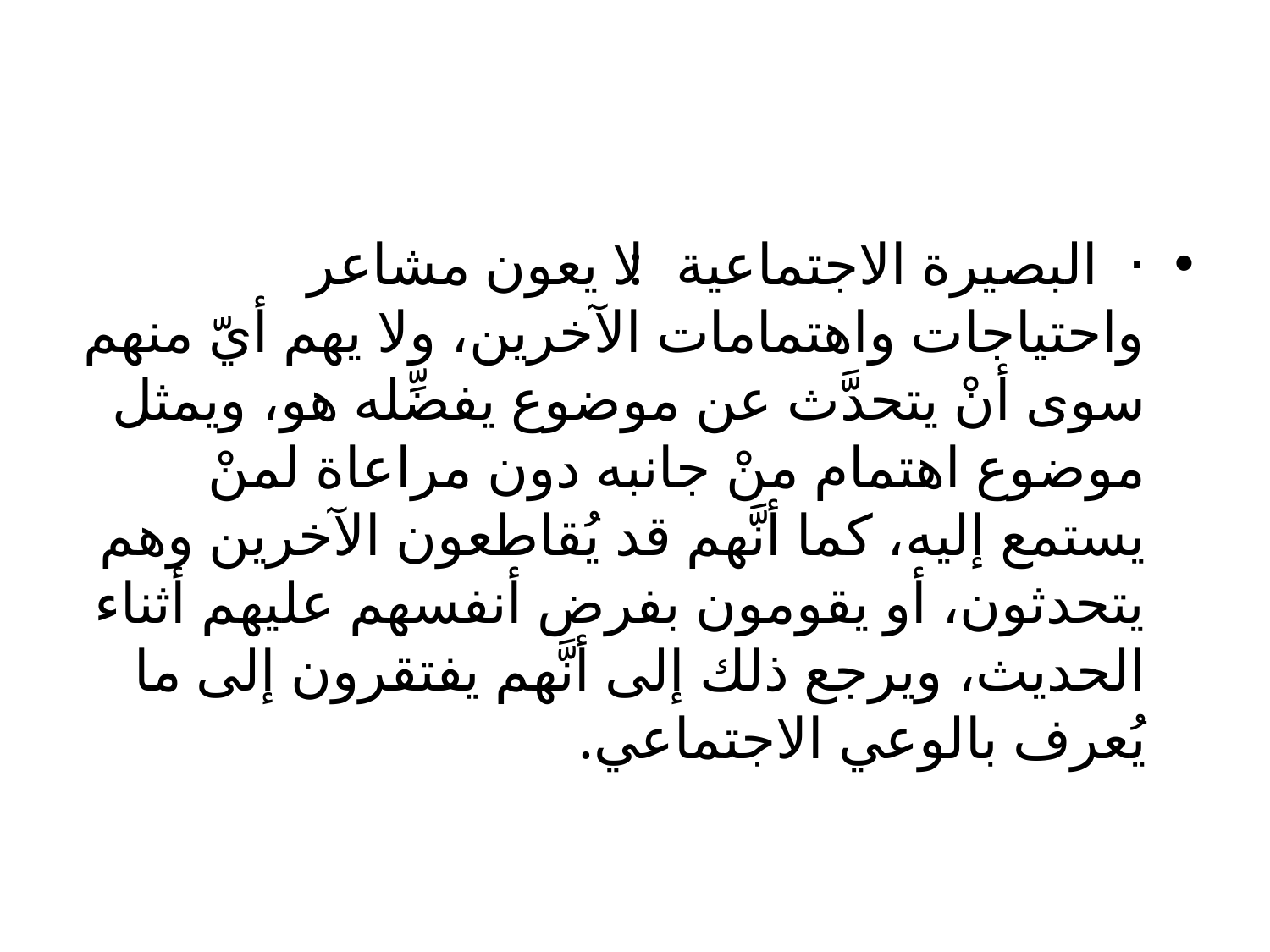

·  البصيرة الاجتماعية: لا يعون مشاعر واحتياجات واهتمامات الآخرين، ولا يهم أيّ منهم سوى أنْ يتحدَّث عن موضوع يفضِّله هو، ويمثل موضوع اهتمام منْ جانبه دون مراعاة لمنْ يستمع إليه، كما أنَّهم قد يُقاطعون الآخرين وهم يتحدثون، أو يقومون بفرض أنفسهم عليهم أثناء الحديث، ويرجع ذلك إلى أنَّهم يفتقرون إلى ما يُعرف بالوعي الاجتماعي.